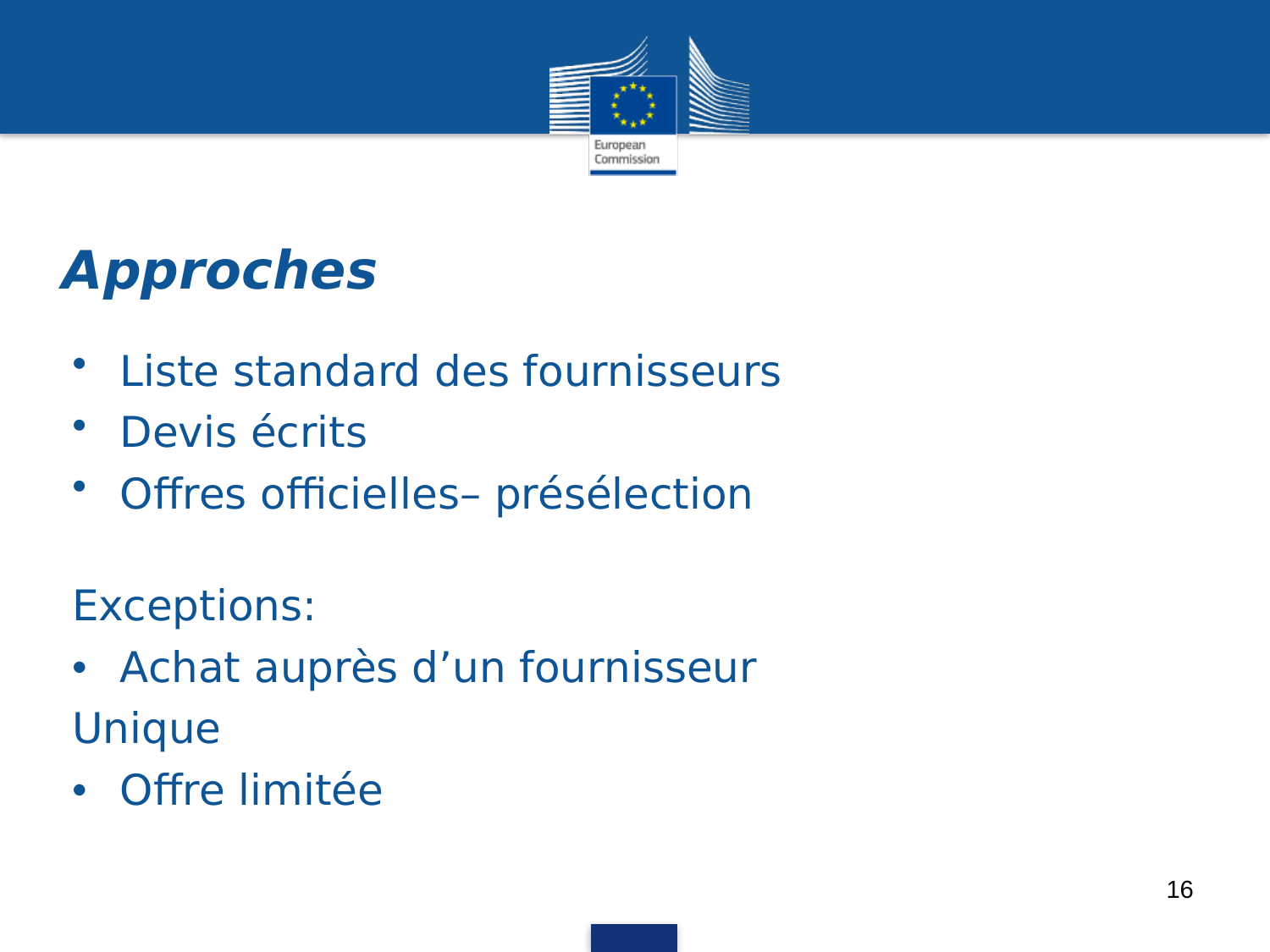

# Approches
Liste standard des fournisseurs
Devis écrits
Offres officielles– présélection
Exceptions:
Achat auprès d’un fournisseur
Unique
Offre limitée

16